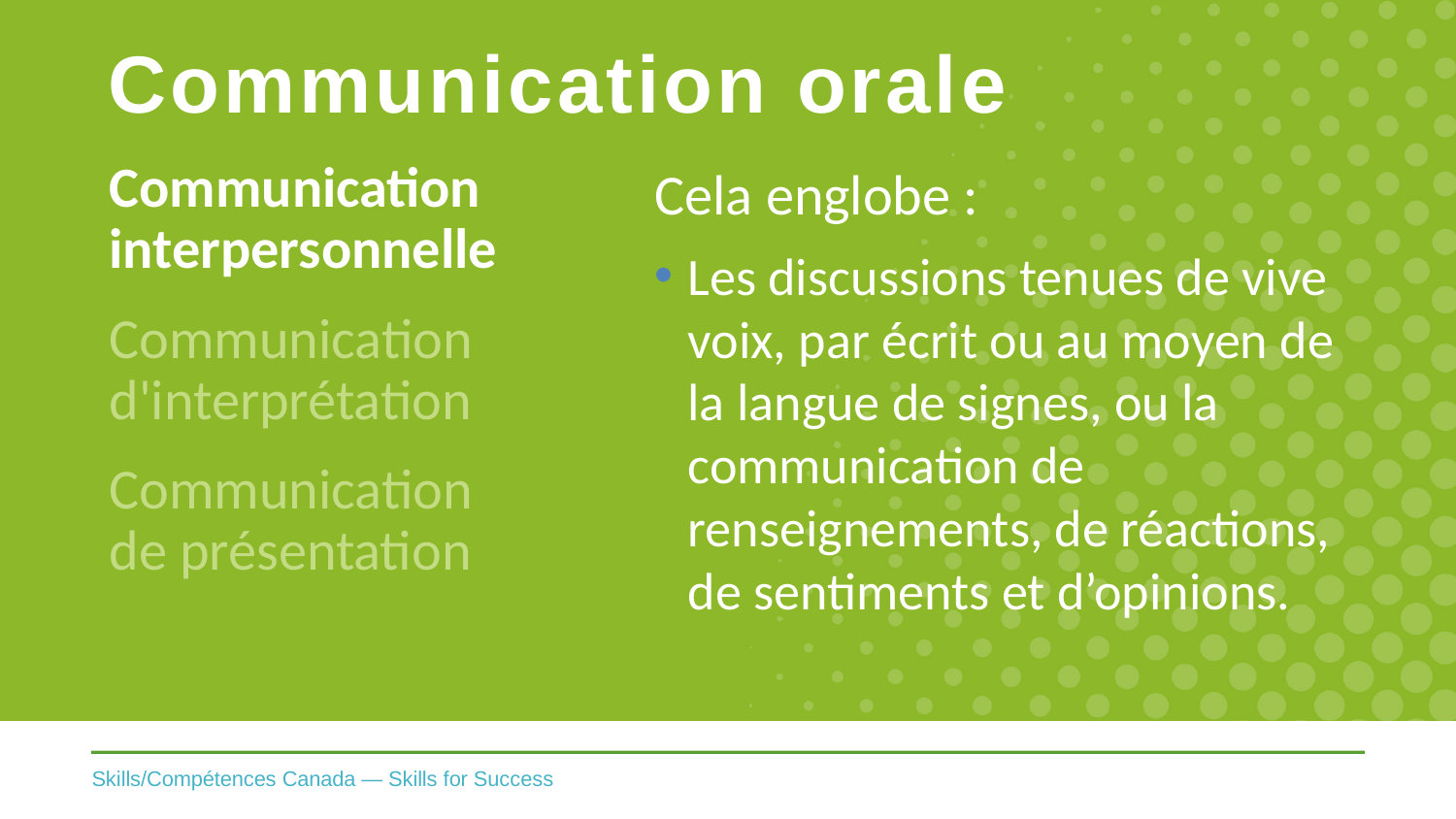

# Communication orale
Communication
interpersonnelle
Communication
d'interprétation
Communication
de présentation

Cela englobe :
Les discussions tenues de vive voix, par écrit ou au moyen de la langue de signes, ou la communication de renseignements, de réactions, de sentiments et d’opinions.